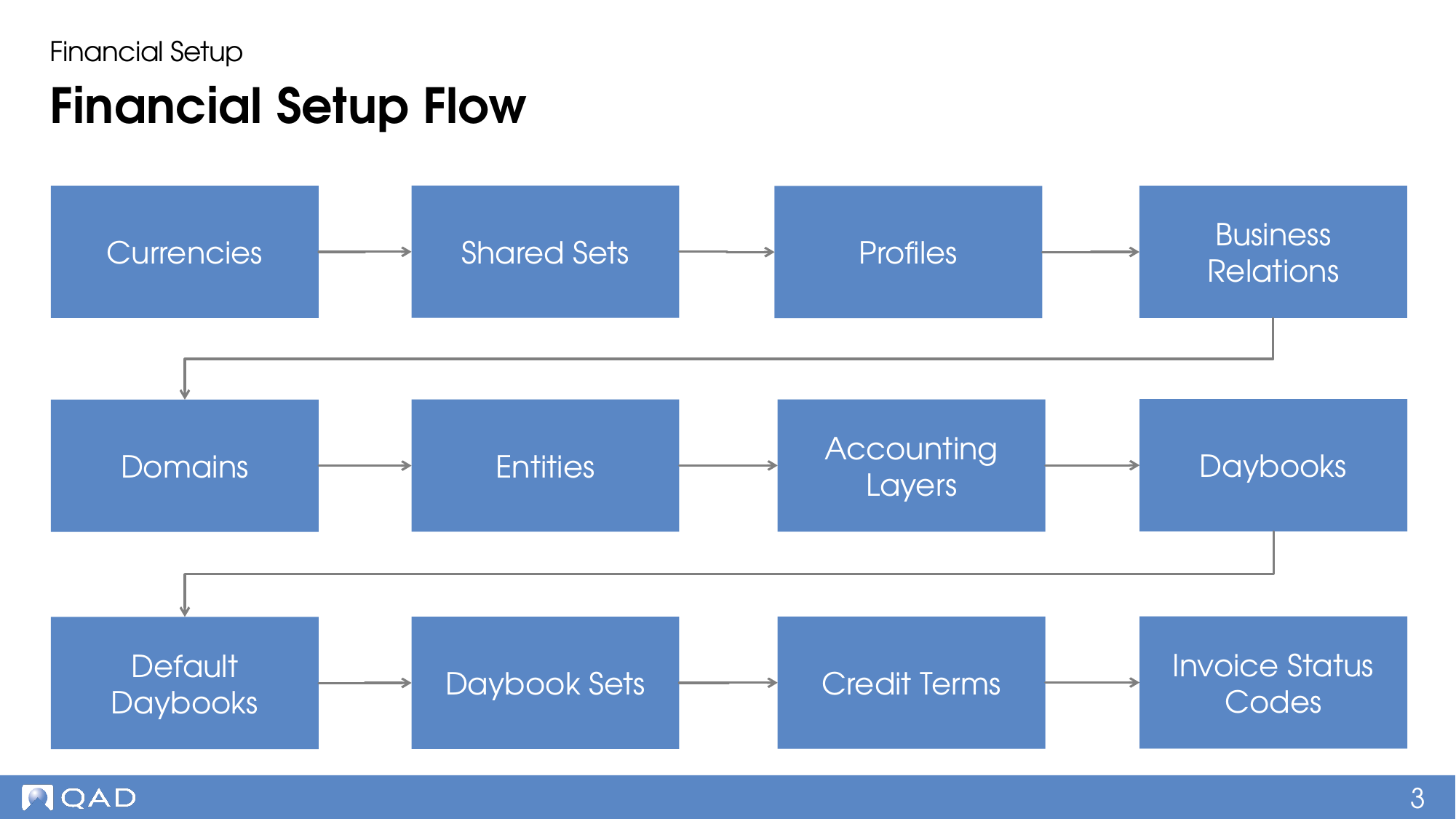

Financial Setup
# Financial Setup Flow
Shared Sets
Currencies
Business Relations
Profiles
Daybooks
Accounting Layers
Entities
Domains
Invoice Status Codes
Credit Terms
Daybook Sets
Default Daybooks
3